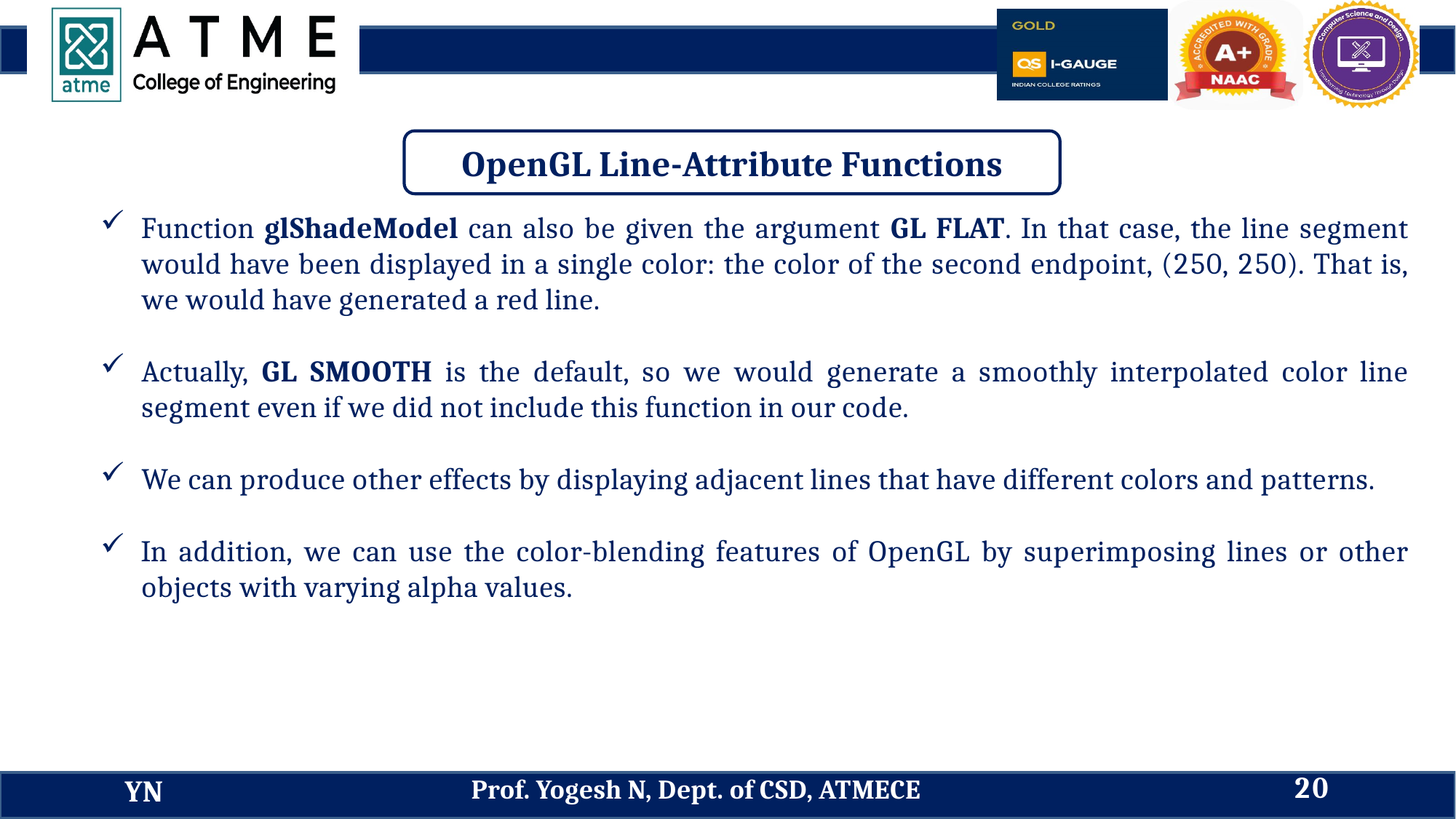

OpenGL Line-Attribute Functions
Function glShadeModel can also be given the argument GL FLAT. In that case, the line segment would have been displayed in a single color: the color of the second endpoint, (250, 250). That is, we would have generated a red line.

Actually, GL SMOOTH is the default, so we would generate a smoothly interpolated color line segment even if we did not include this function in our code.

We can produce other effects by displaying adjacent lines that have different colors and patterns.

In addition, we can use the color-blending features of OpenGL by superimposing lines or other objects with varying alpha values.
20
Prof. Yogesh N, Dept. of CSD, ATMECE
YN